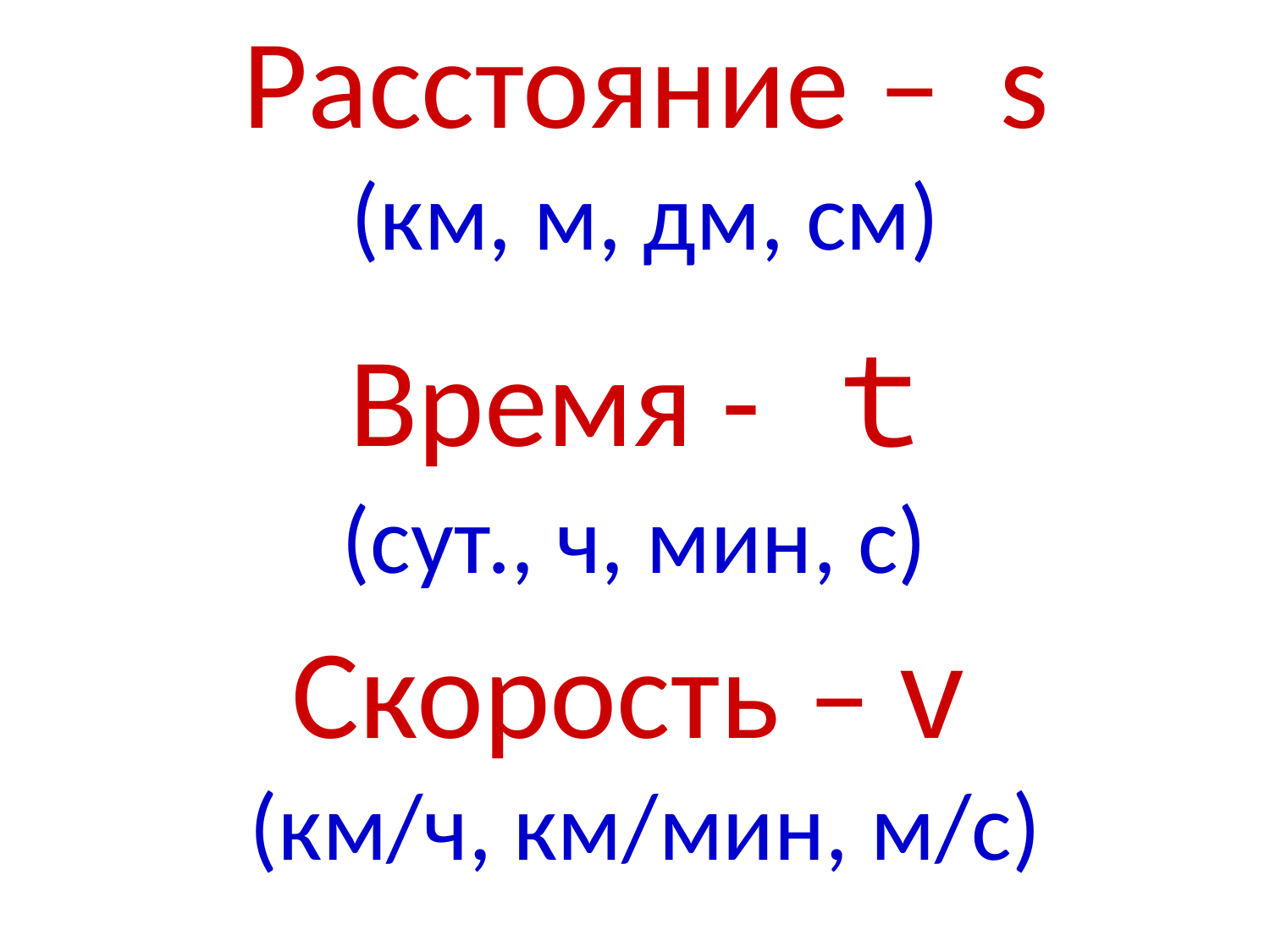

Расстояние –  s
(км, м, дм, см)
Время - ｔ
(сут., ч, мин, с)
Скорость – v
(км/ч, км/мин, м/с)